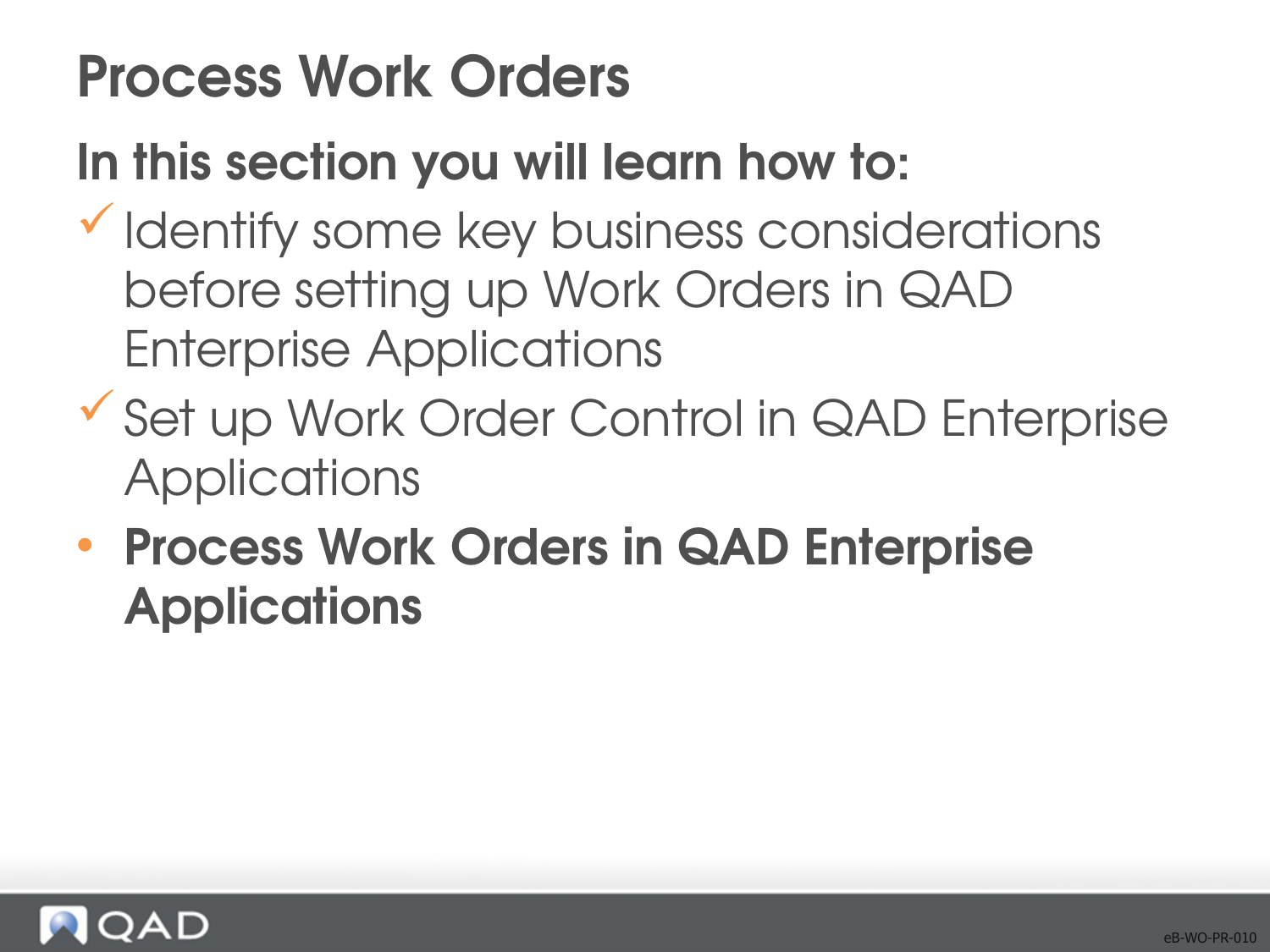

# Process Work Orders
In this section you will learn how to:
Identify some key business considerations before setting up Work Orders in QAD Enterprise Applications
Set up Work Order Control in QAD Enterprise Applications
Process Work Orders in QAD Enterprise Applications

eB-WO-PR-010